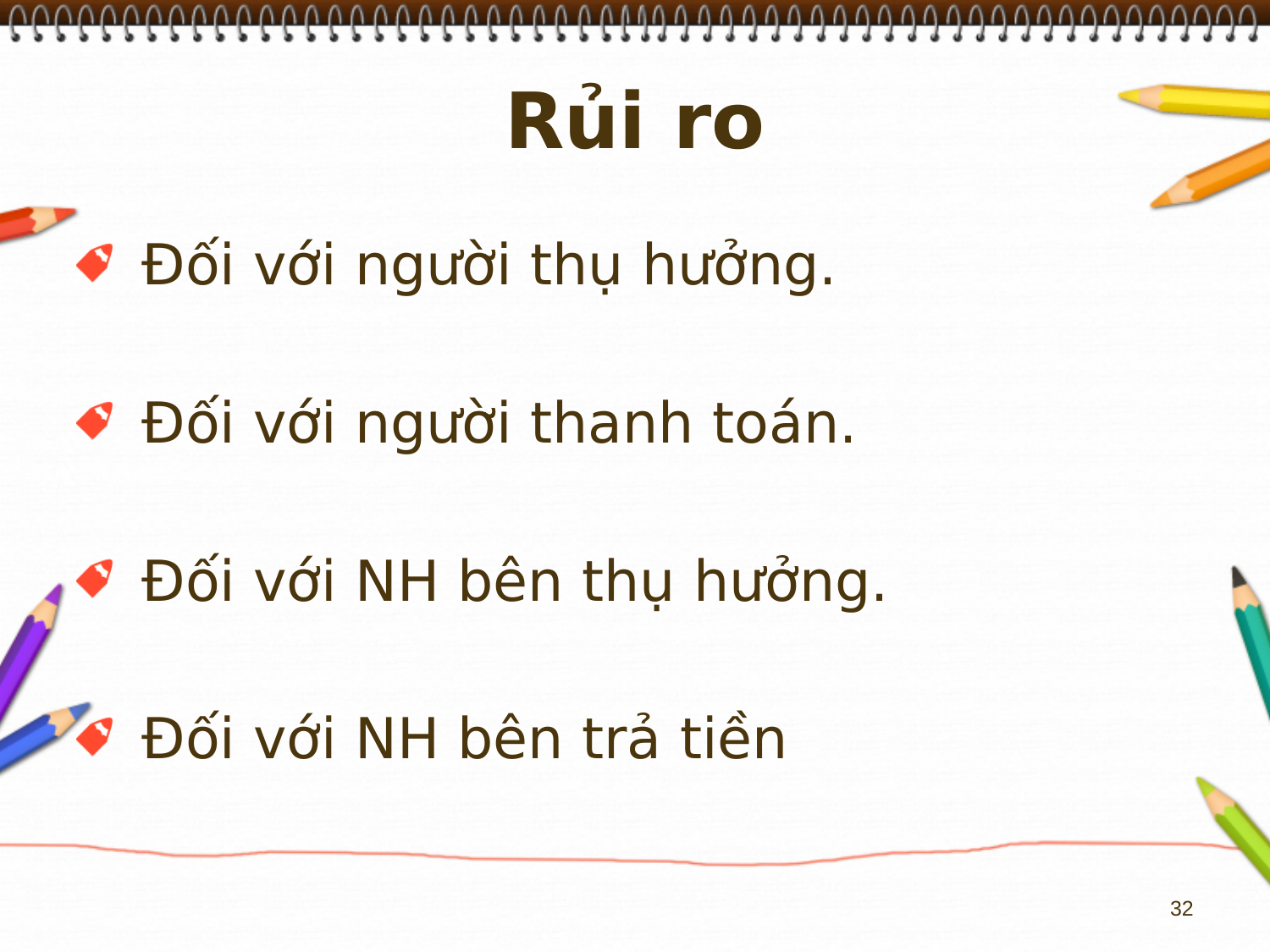

# Rủi ro
 Đối với người thụ hưởng.

 Đối với người thanh toán.

 Đối với NH bên thụ hưởng.

 Đối với NH bên trả tiền
32